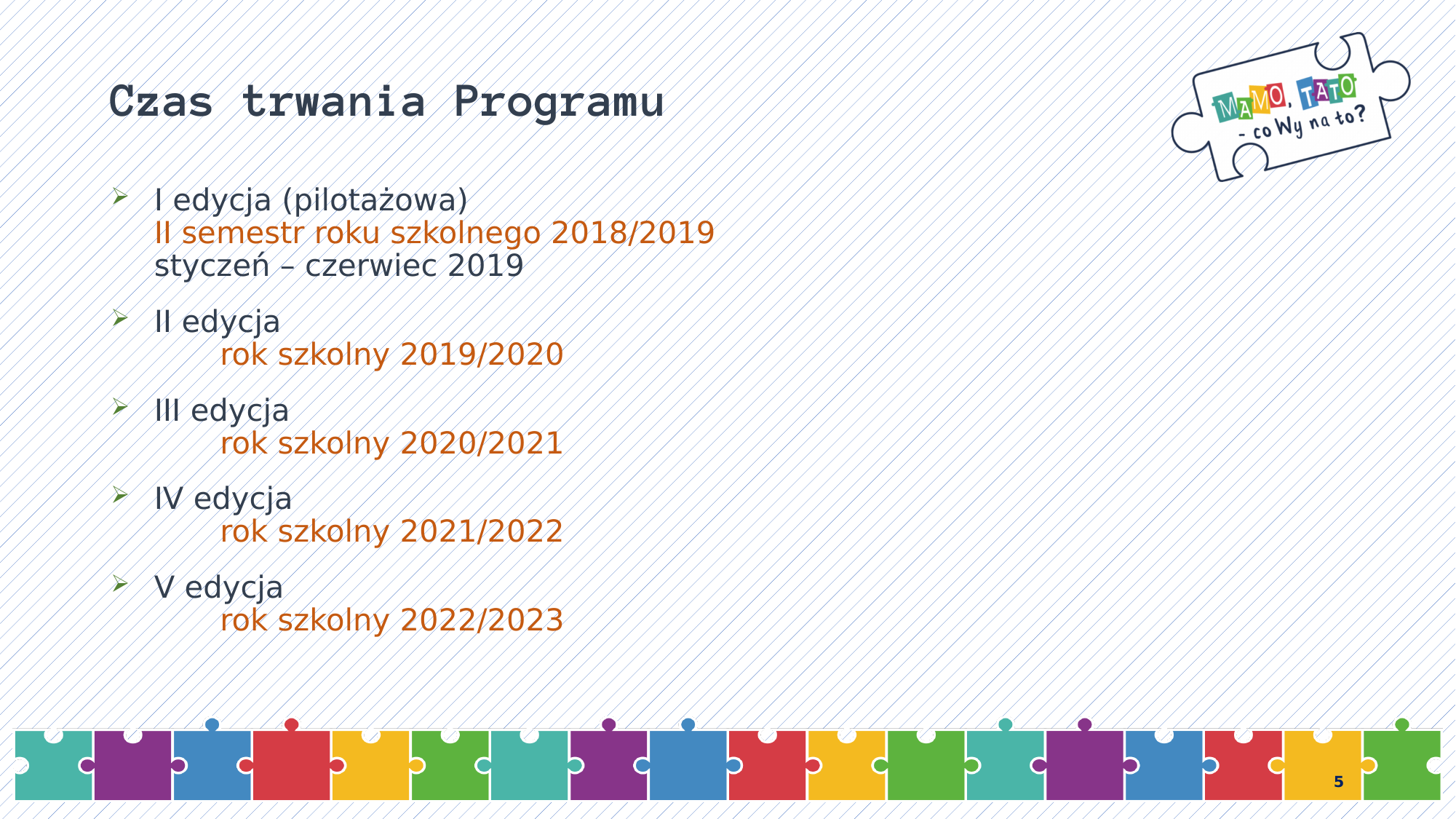

# Czas trwania Programu
I edycja (pilotażowa)
II semestr roku szkolnego 2018/2019
styczeń – czerwiec 2019

II edycja
	rok szkolny 2019/2020

III edycja
	rok szkolny 2020/2021

IV edycja
	rok szkolny 2021/2022

V edycja
	rok szkolny 2022/2023
5